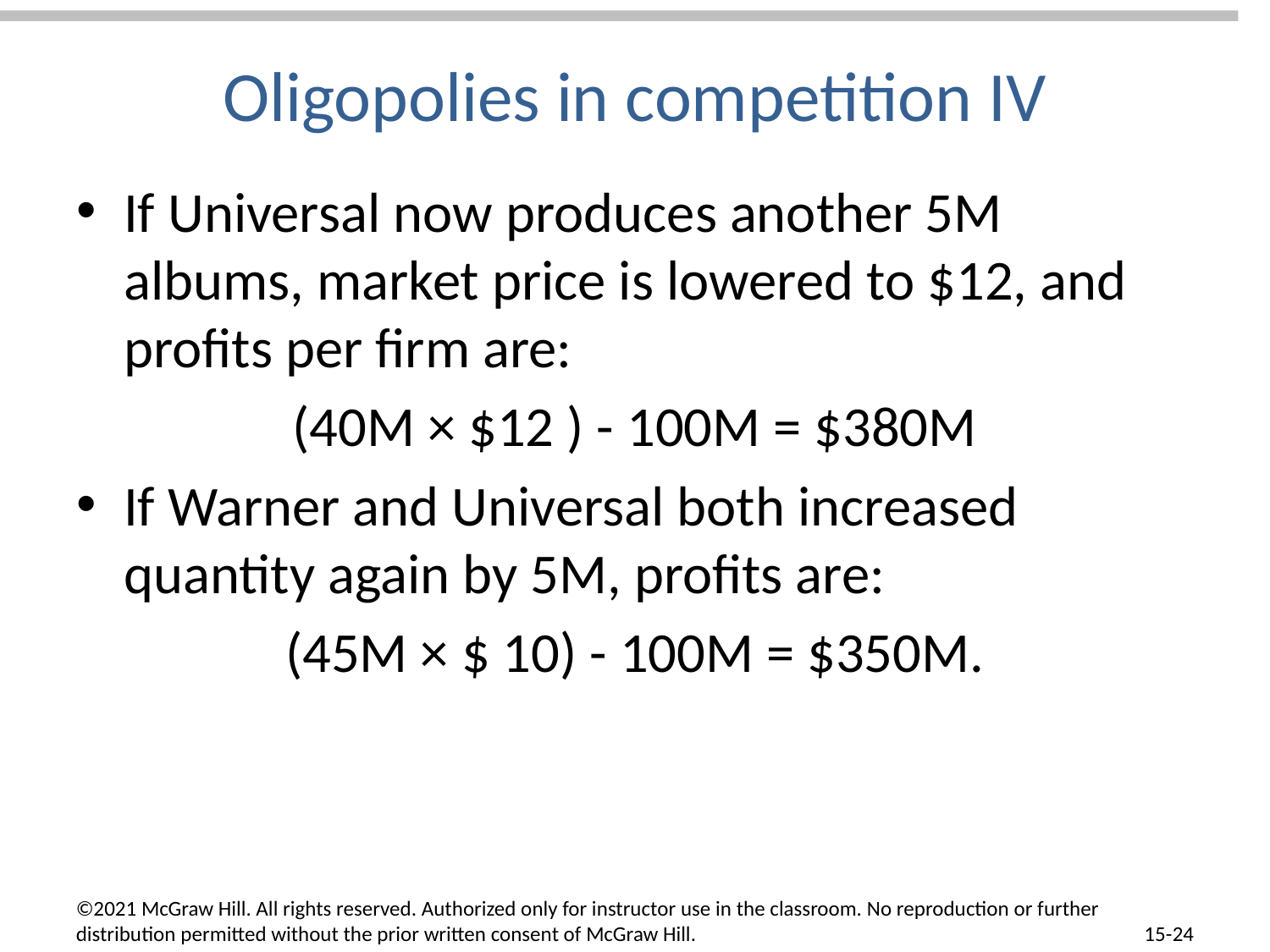

# Oligopolies in competition IV
If Universal now produces another 5M albums, market price is lowered to $12, and profits per firm are:
(40M × $12 ) - 100M = $380M
If Warner and Universal both increased quantity again by 5M, profits are:
(45M × $ 10) - 100M = $350M.